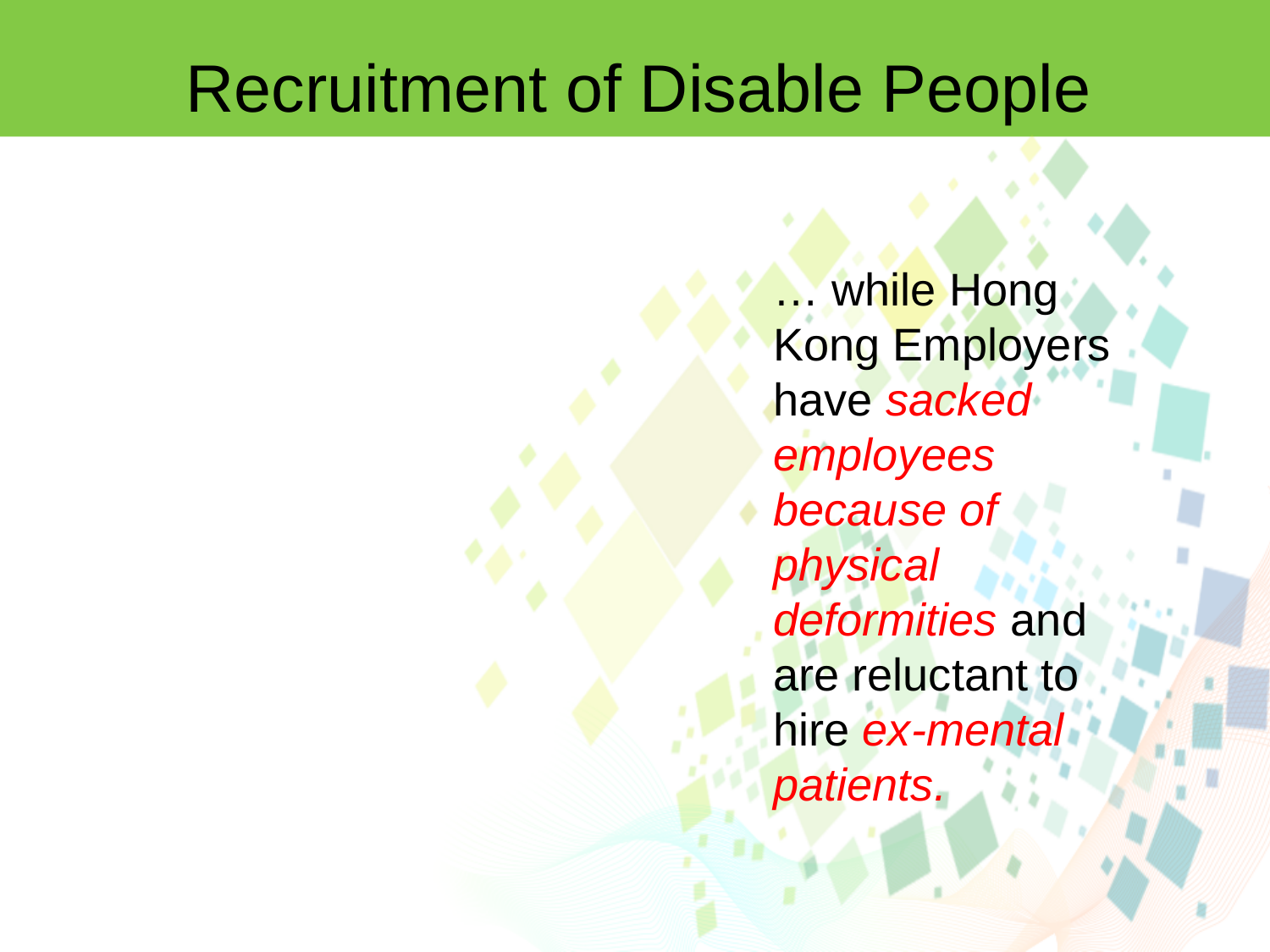

Recruitment of Disable People
… while Hong Kong Employers have sacked employees because of physical deformities and are reluctant to hire ex-mental patients.